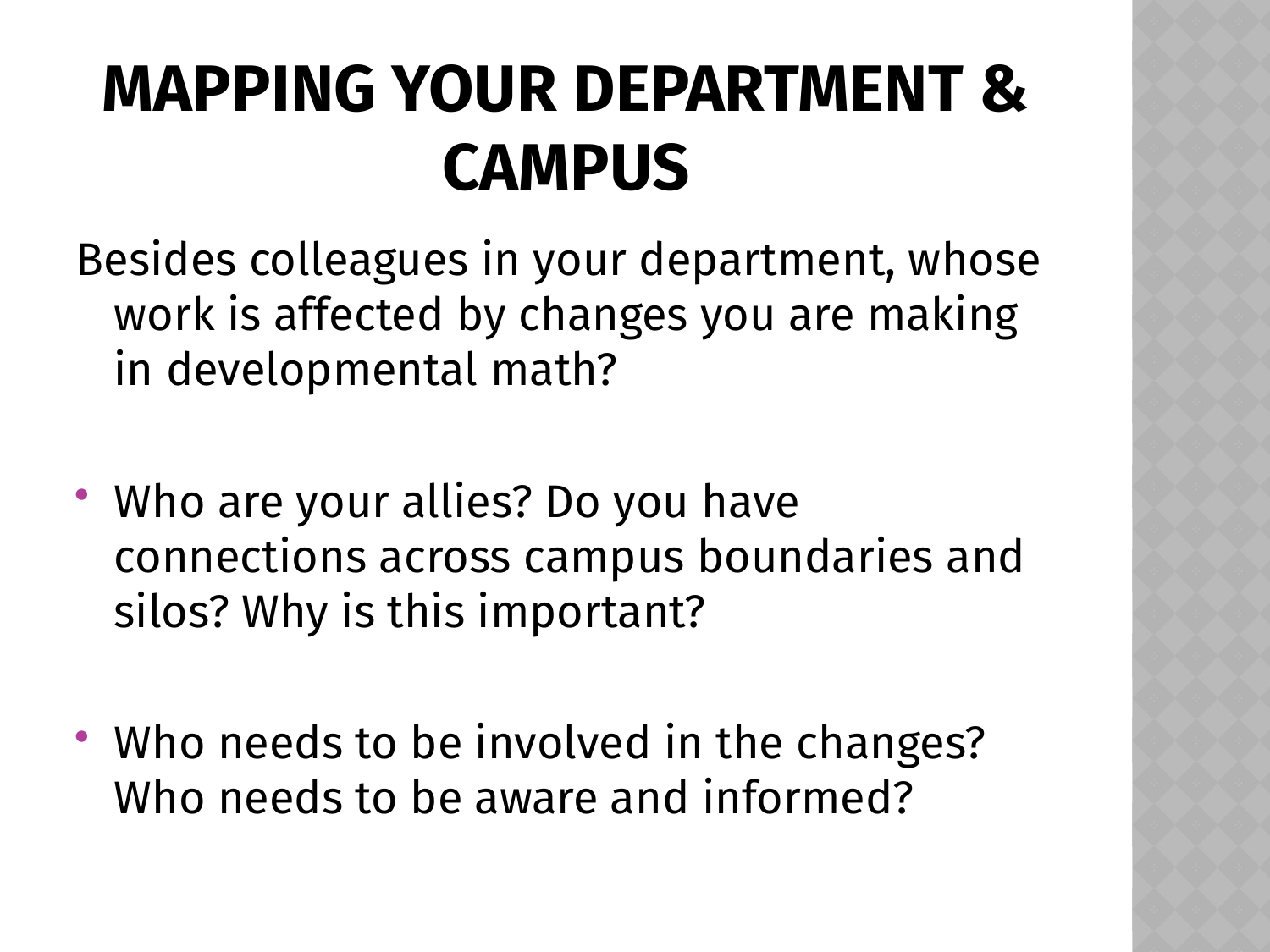

# Mapping your department & campus
Besides colleagues in your department, whose work is affected by changes you are making in developmental math?

Who are your allies? Do you have connections across campus boundaries and silos? Why is this important?

Who needs to be involved in the changes? Who needs to be aware and informed?